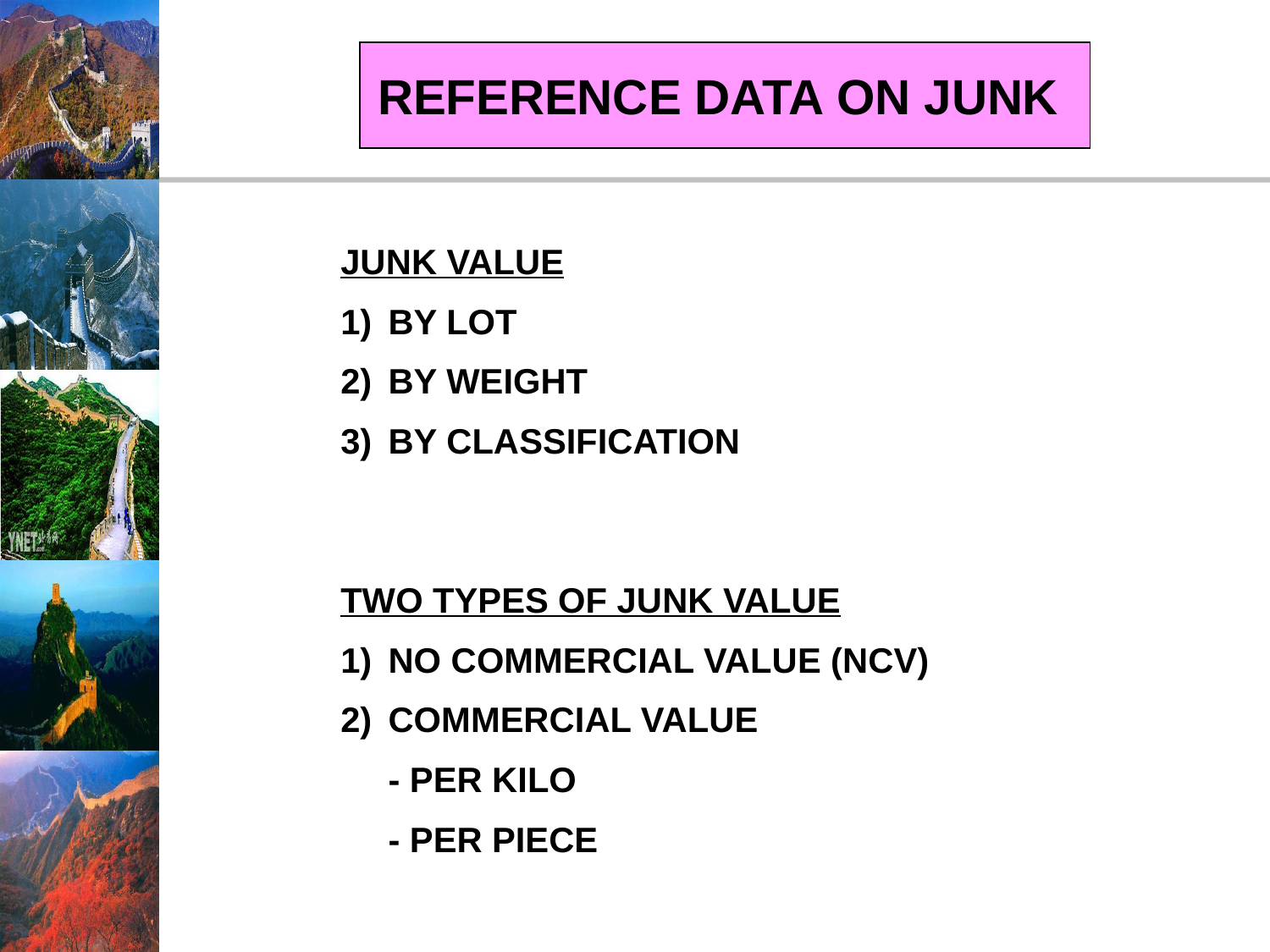

REFERENCE DATA ON JUNK
JUNK VALUE
BY LOT
BY WEIGHT
BY CLASSIFICATION
TWO TYPES OF JUNK VALUE
NO COMMERCIAL VALUE (NCV)
COMMERCIAL VALUE
	- PER KILO
	- PER PIECE